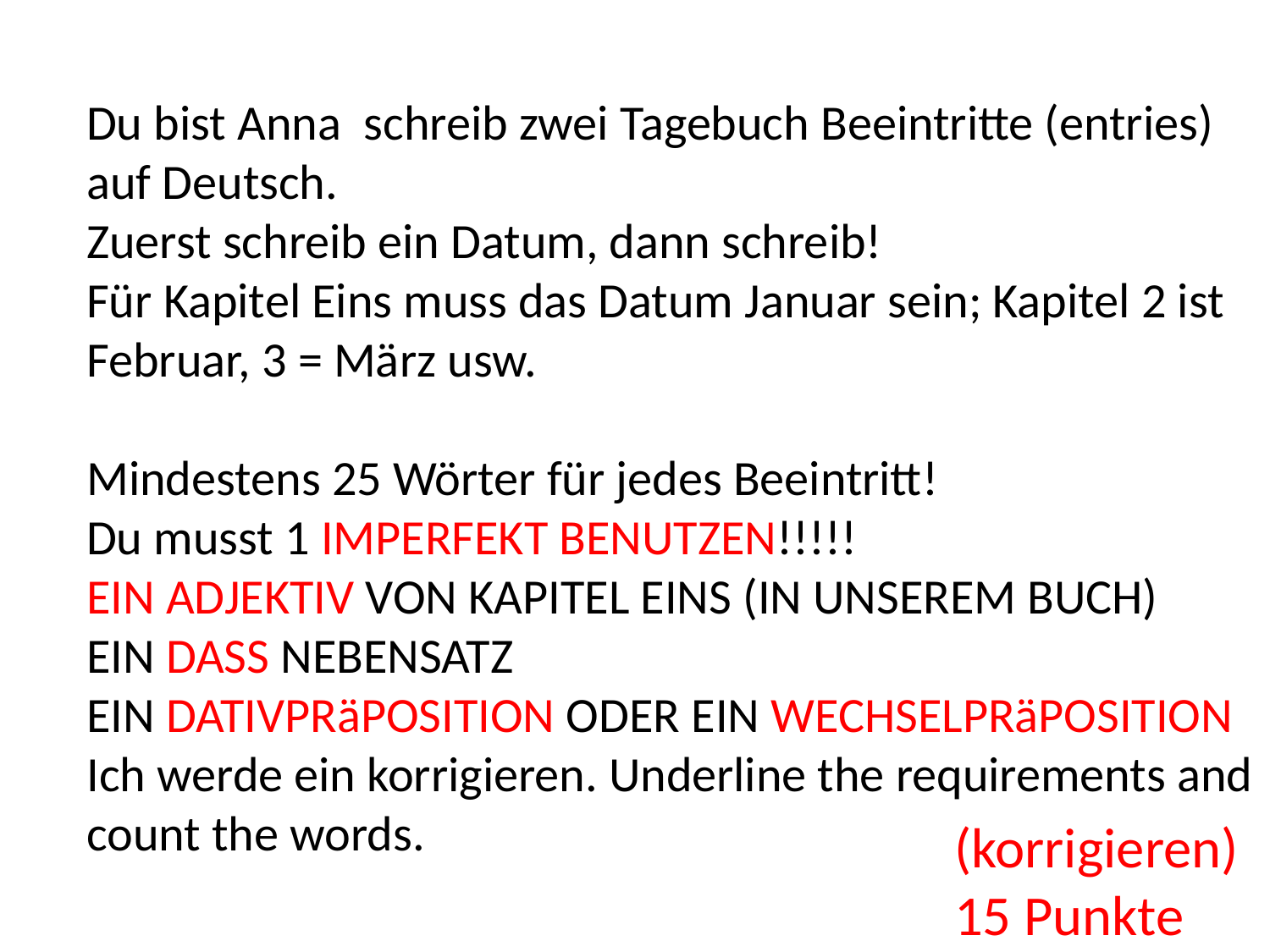

Du bist Anna  schreib zwei Tagebuch Beeintritte (entries) auf Deutsch.
Zuerst schreib ein Datum, dann schreib!
Für Kapitel Eins muss das Datum Januar sein; Kapitel 2 ist Februar, 3 = März usw.

Mindestens 25 Wörter für jedes Beeintritt!
Du musst 1 IMPERFEKT BENUTZEN!!!!!
EIN ADJEKTIV VON KAPITEL EINS (IN UNSEREM BUCH)
EIN DASS NEBENSATZ
EIN DATIVPRäPOSITION ODER EIN WECHSELPRäPOSITION
Ich werde ein korrigieren. Underline the requirements and count the words.
 (korrigieren)
15 Punkte